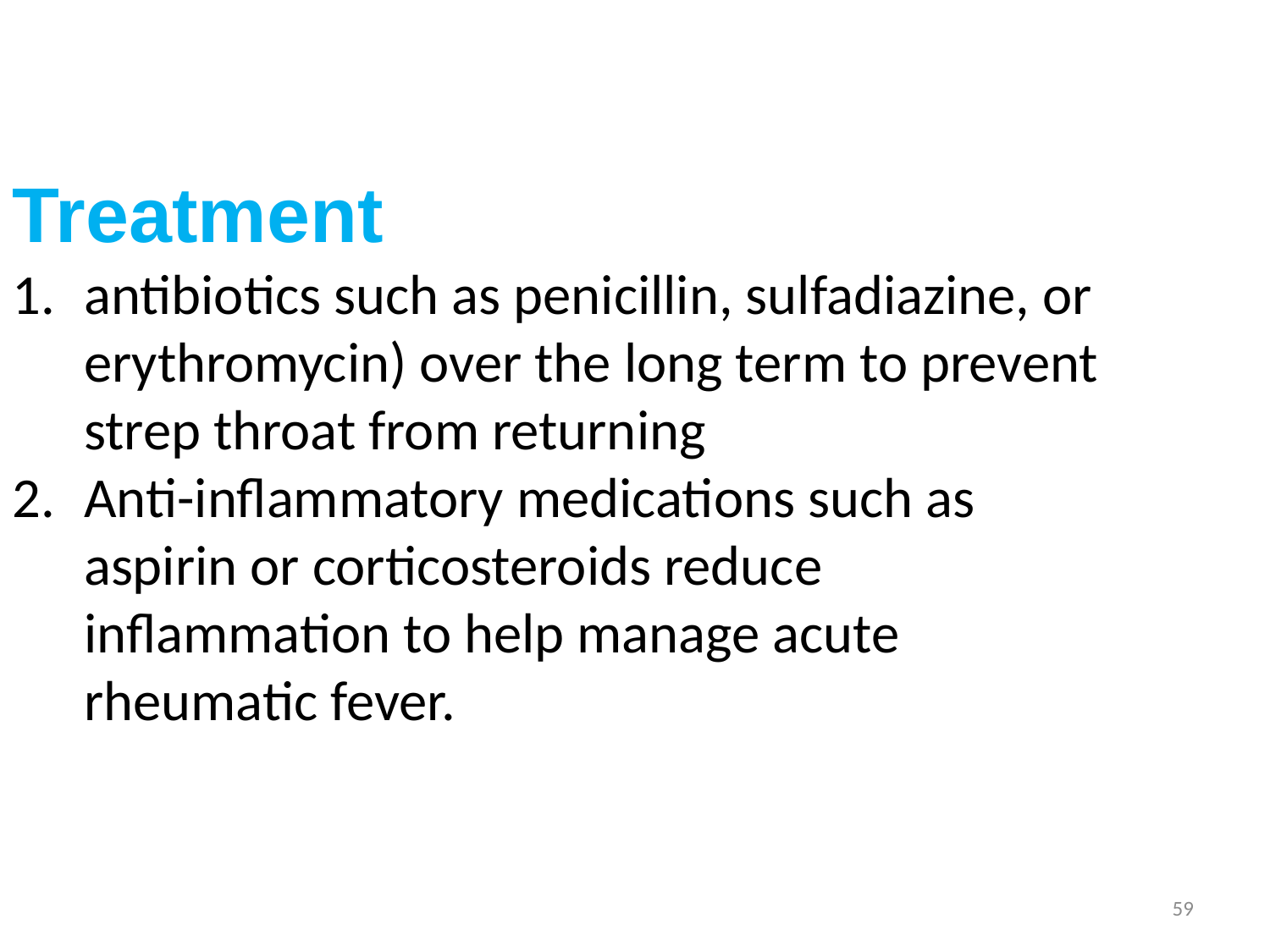

Treatment
antibiotics such as penicillin, sulfadiazine, or erythromycin) over the long term to prevent strep throat from returning
Anti-inflammatory medications such as aspirin or corticosteroids reduce inflammation to help manage acute rheumatic fever.

59